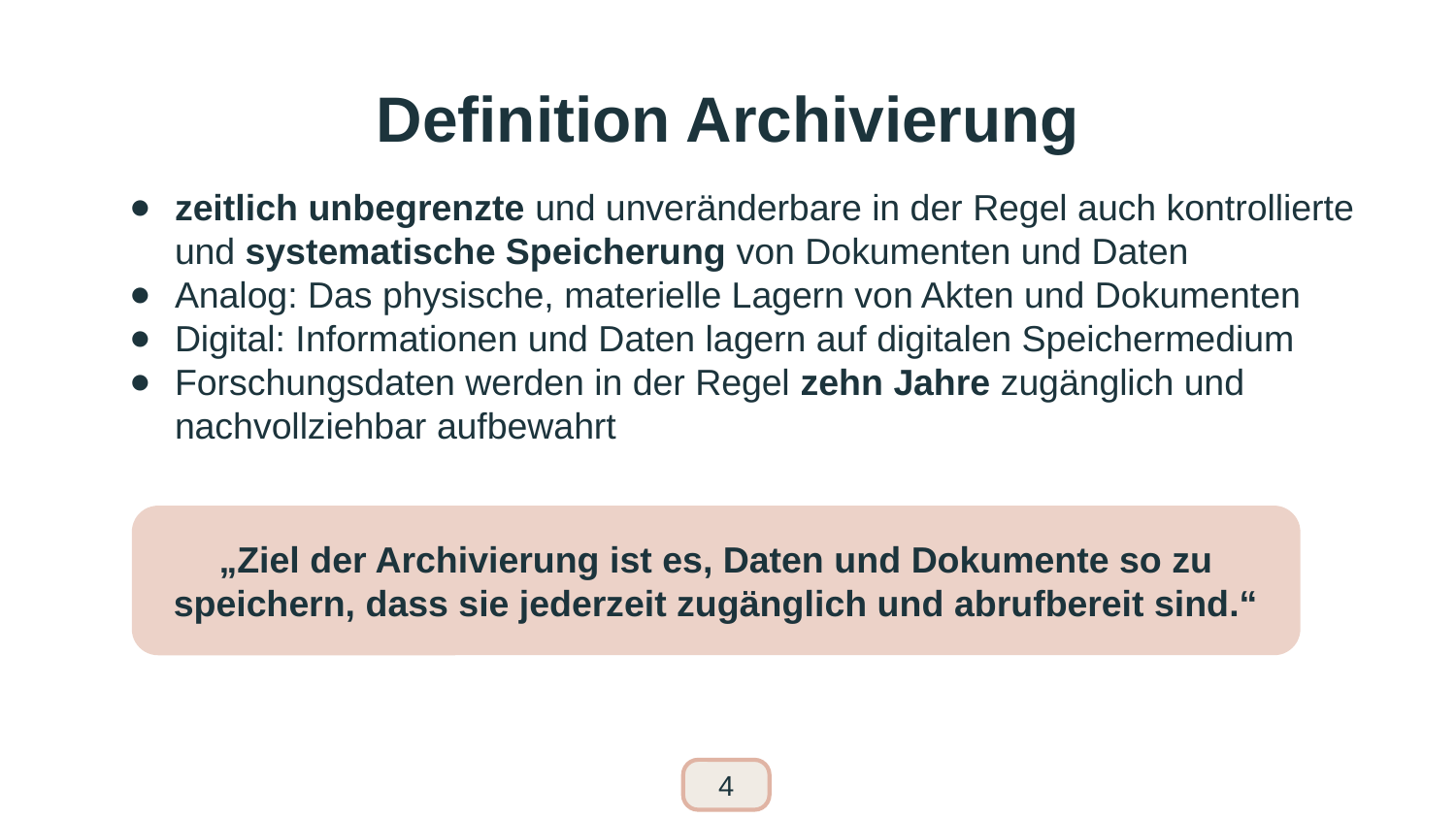

# Definition Archivierung
zeitlich unbegrenzte und unveränderbare in der Regel auch kontrollierte und systematische Speicherung von Dokumenten und Daten
Analog: Das physische, materielle Lagern von Akten und Dokumenten
Digital: Informationen und Daten lagern auf digitalen Speichermedium
Forschungsdaten werden in der Regel zehn Jahre zugänglich und nachvollziehbar aufbewahrt

„Ziel der Archivierung ist es, Daten und Dokumente so zu speichern, dass sie jederzeit zugänglich und abrufbereit sind.“